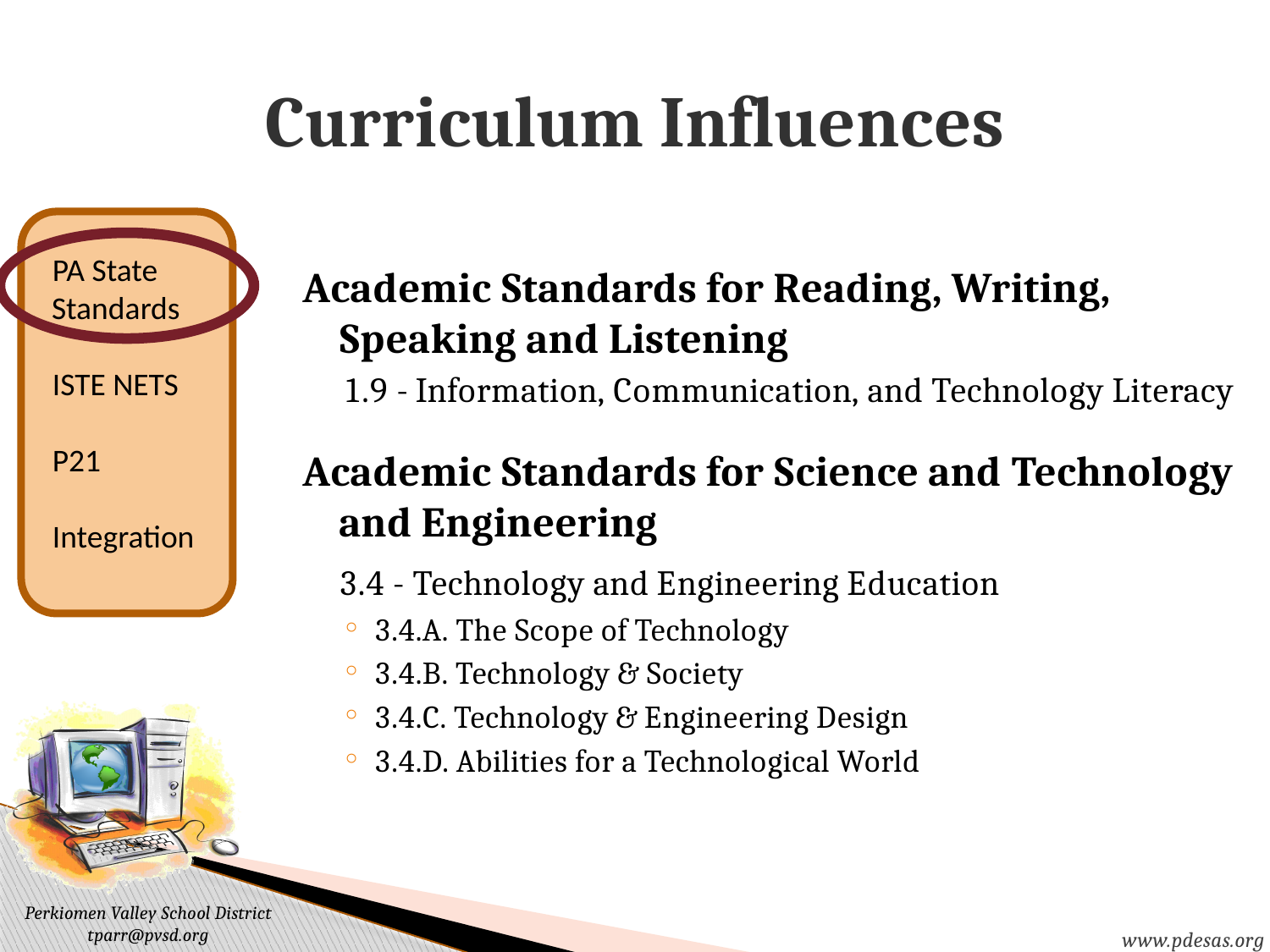

# Curriculum Influences

PA State Standards

ISTE NETS

P21

Integration

Academic Standards for Reading, Writing, Speaking and Listening
1.9 - Information, Communication, and Technology Literacy

Academic Standards for Science and Technology and Engineering
	3.4 - Technology and Engineering Education
3.4.A. The Scope of Technology
3.4.B. Technology & Society
3.4.C. Technology & Engineering Design
3.4.D. Abilities for a Technological World

www.pdesas.org